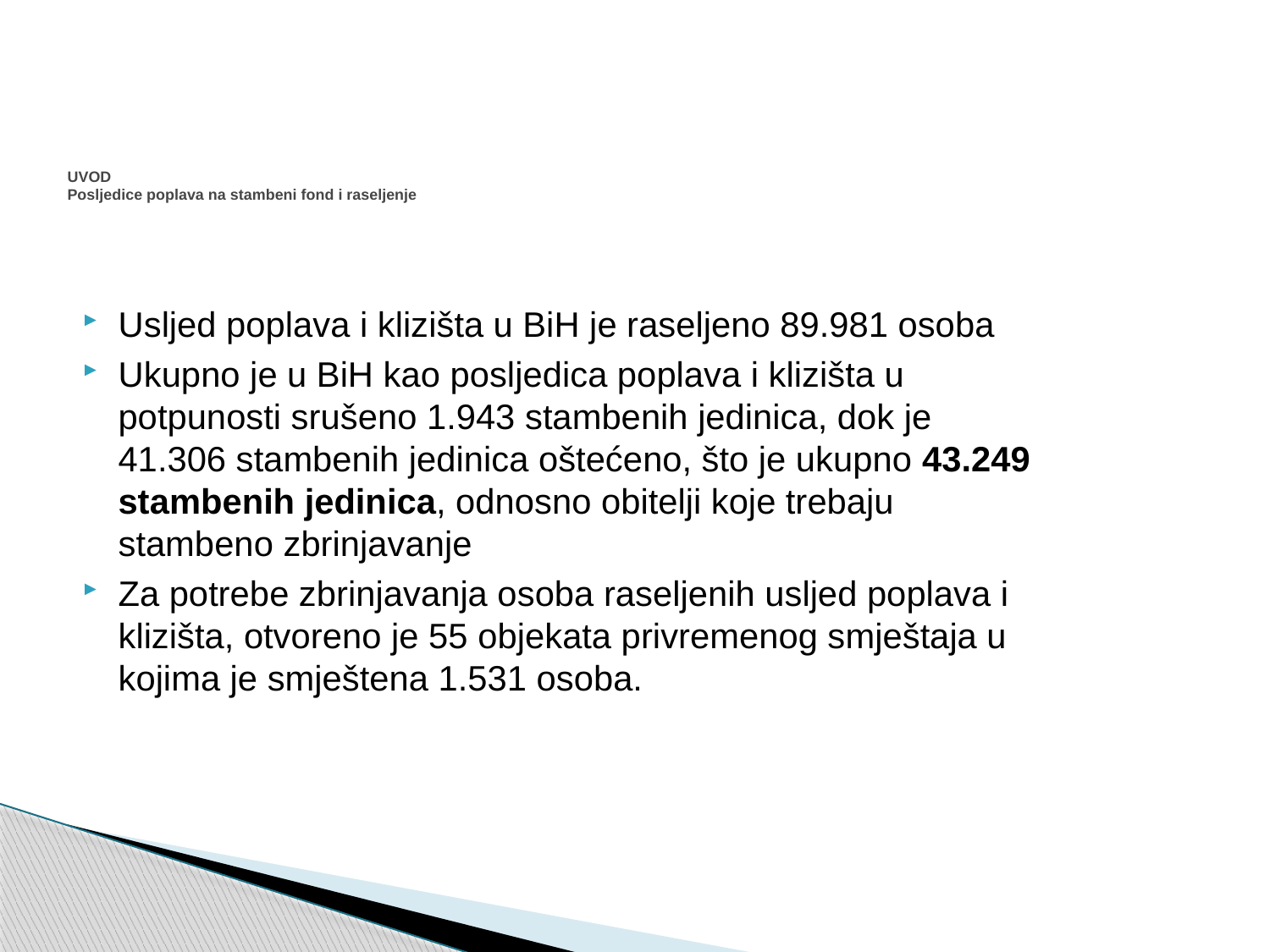

# UVOD Posljedice poplava na stambeni fond i raseljenje
Usljed poplava i klizišta u BiH je raseljeno 89.981 osoba
Ukupno je u BiH kao posljedica poplava i klizišta u potpunosti srušeno 1.943 stambenih jedinica, dok je 41.306 stambenih jedinica oštećeno, što je ukupno 43.249 stambenih jedinica, odnosno obitelji koje trebaju stambeno zbrinjavanje
Za potrebe zbrinjavanja osoba raseljenih usljed poplava i klizišta, otvoreno je 55 objekata privremenog smještaja u kojima je smještena 1.531 osoba.